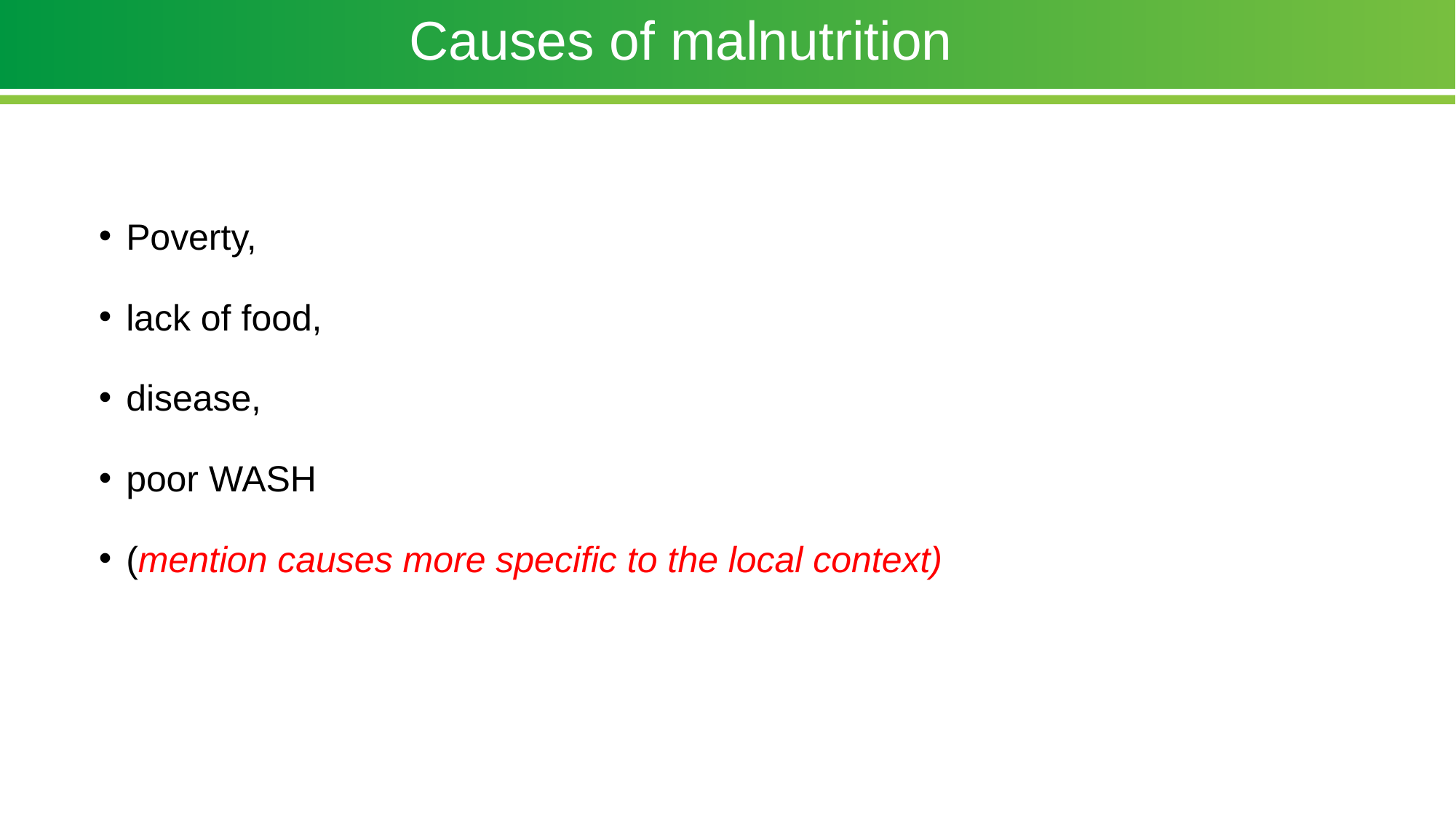

# Causes of malnutrition

Poverty,
lack of food,
disease,
poor WASH
(mention causes more specific to the local context)